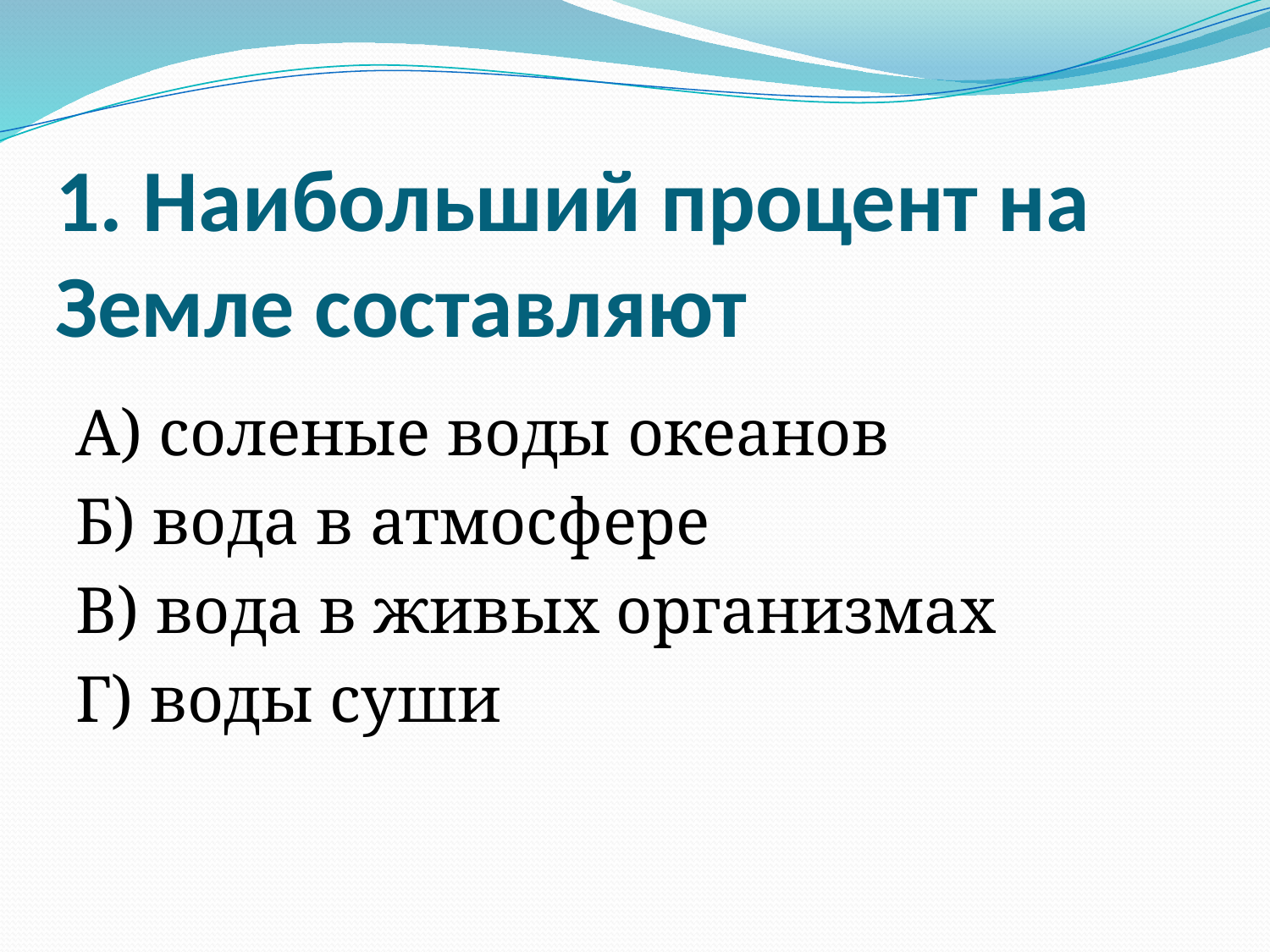

# 1. Наибольший процент на Земле составляют
А) соленые воды океанов
Б) вода в атмосфере
В) вода в живых организмах
Г) воды суши